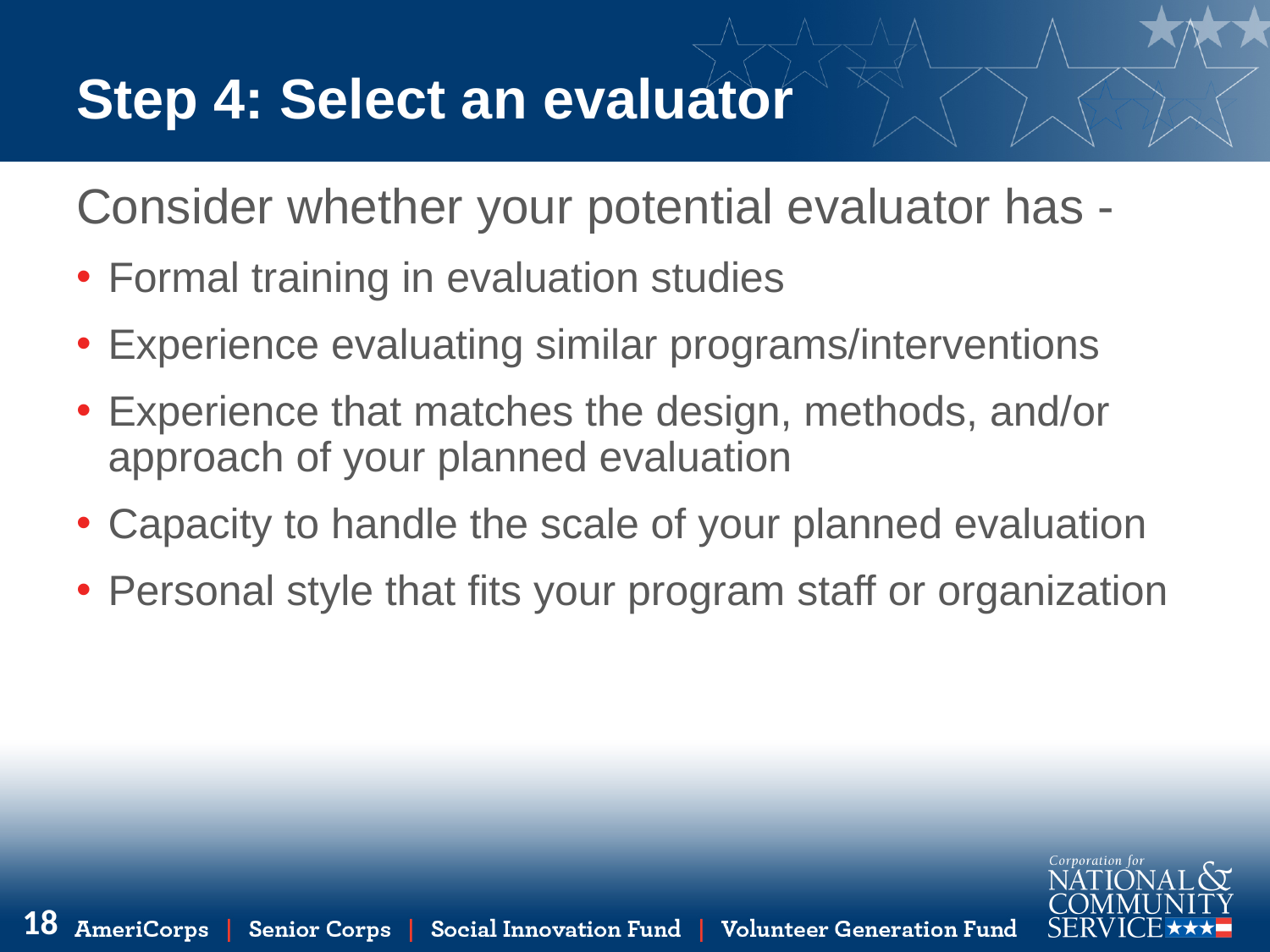

# Step 4: Select an evaluator
Consider whether your potential evaluator has -
Formal training in evaluation studies
Experience evaluating similar programs/interventions
Experience that matches the design, methods, and/or approach of your planned evaluation
Capacity to handle the scale of your planned evaluation
Personal style that fits your program staff or organization
18